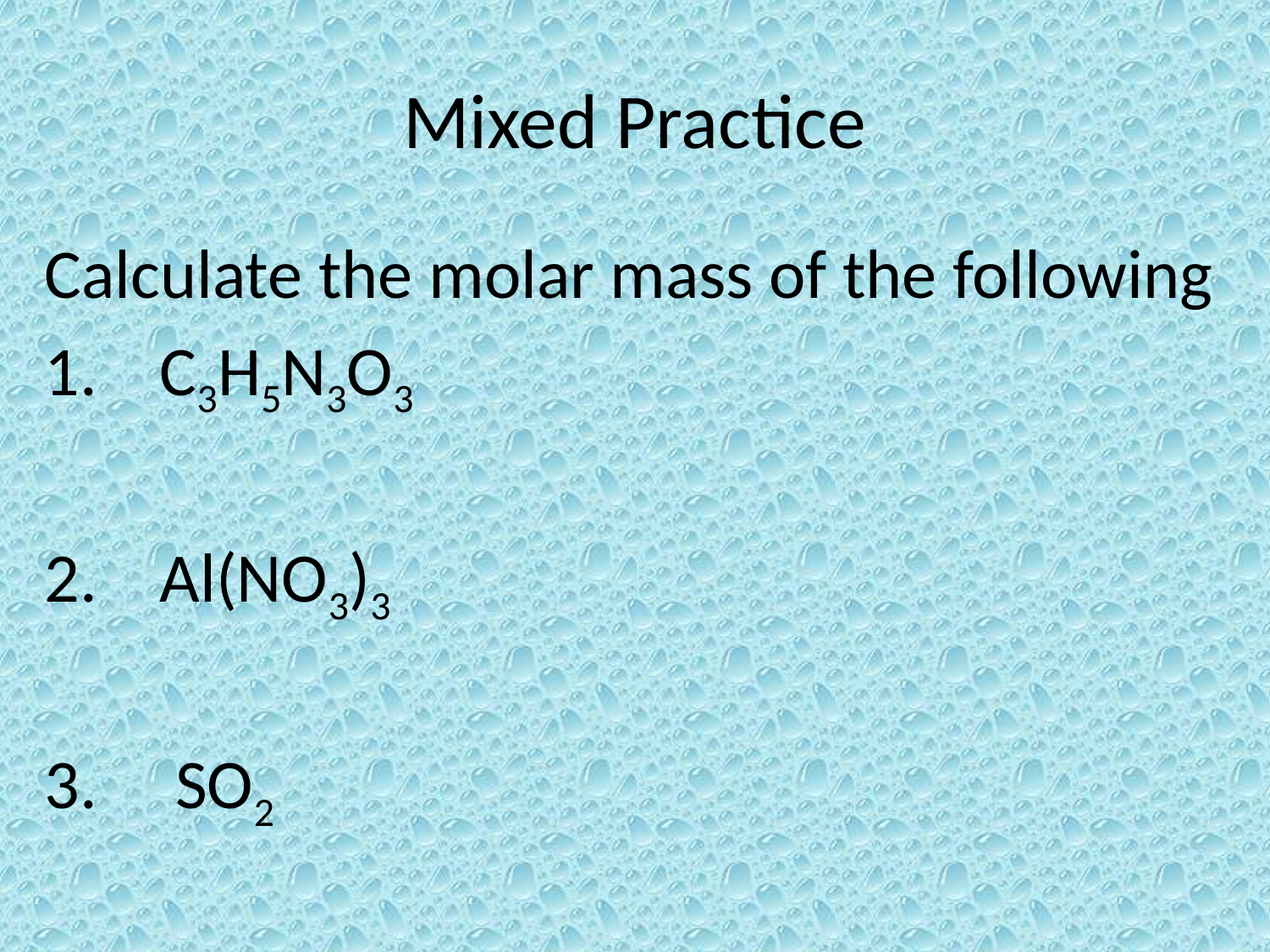

# Mixed Practice
Calculate the molar mass of the following
1.    C3H5N3O3

2.    Al(NO3)3

3.     SO2